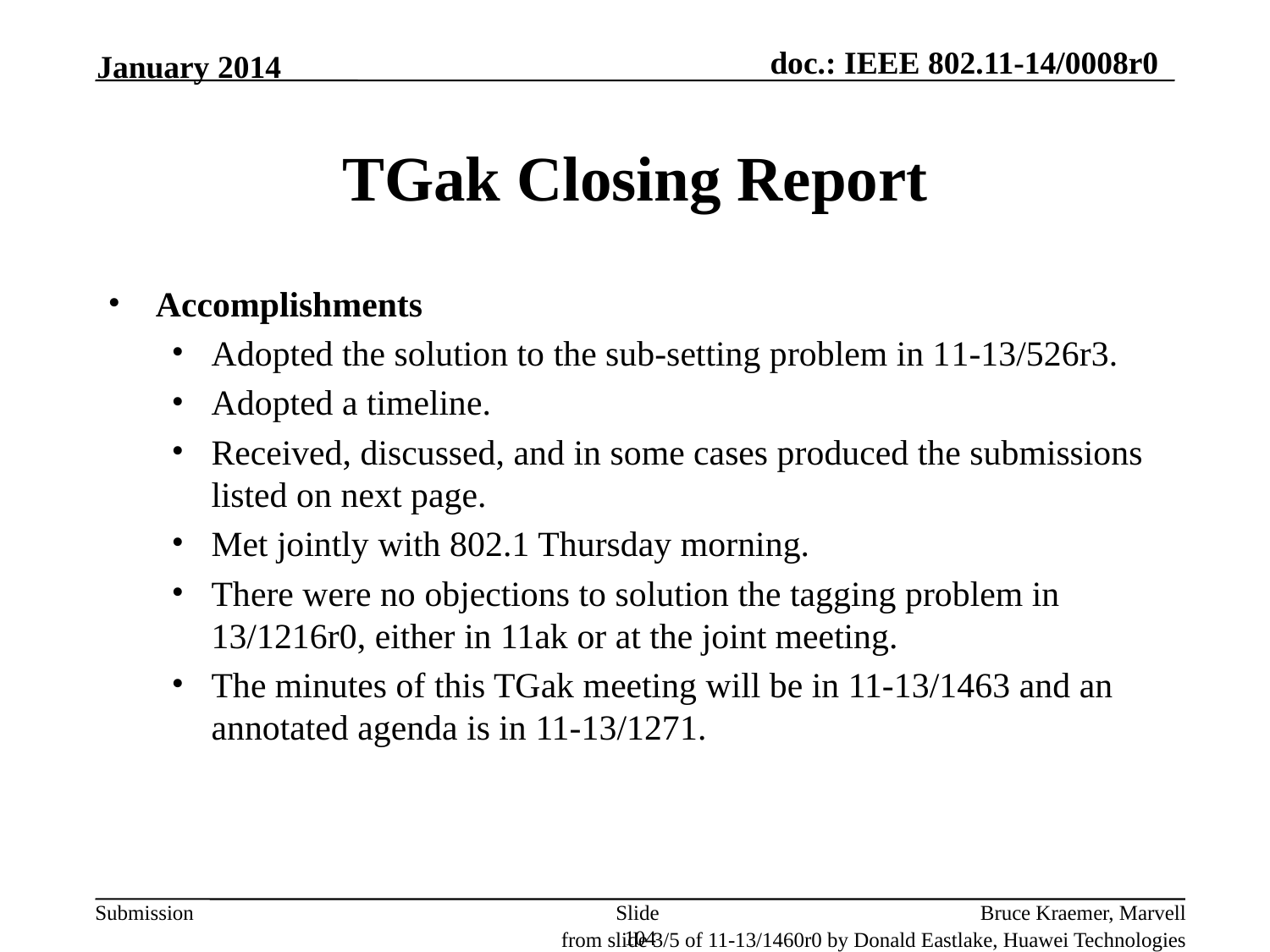

January 2014
# TGak Closing Report
Accomplishments
Adopted the solution to the sub-setting problem in 11-13/526r3.
Adopted a timeline.
Received, discussed, and in some cases produced the submissions listed on next page.
Met jointly with 802.1 Thursday morning.
There were no objections to solution the tagging problem in 13/1216r0, either in 11ak or at the joint meeting.
The minutes of this TGak meeting will be in 11-13/1463 and an annotated agenda is in 11-13/1271.
Slide 104
Bruce Kraemer, Marvell
from slide 3/5 of 11-13/1460r0 by Donald Eastlake, Huawei Technologies